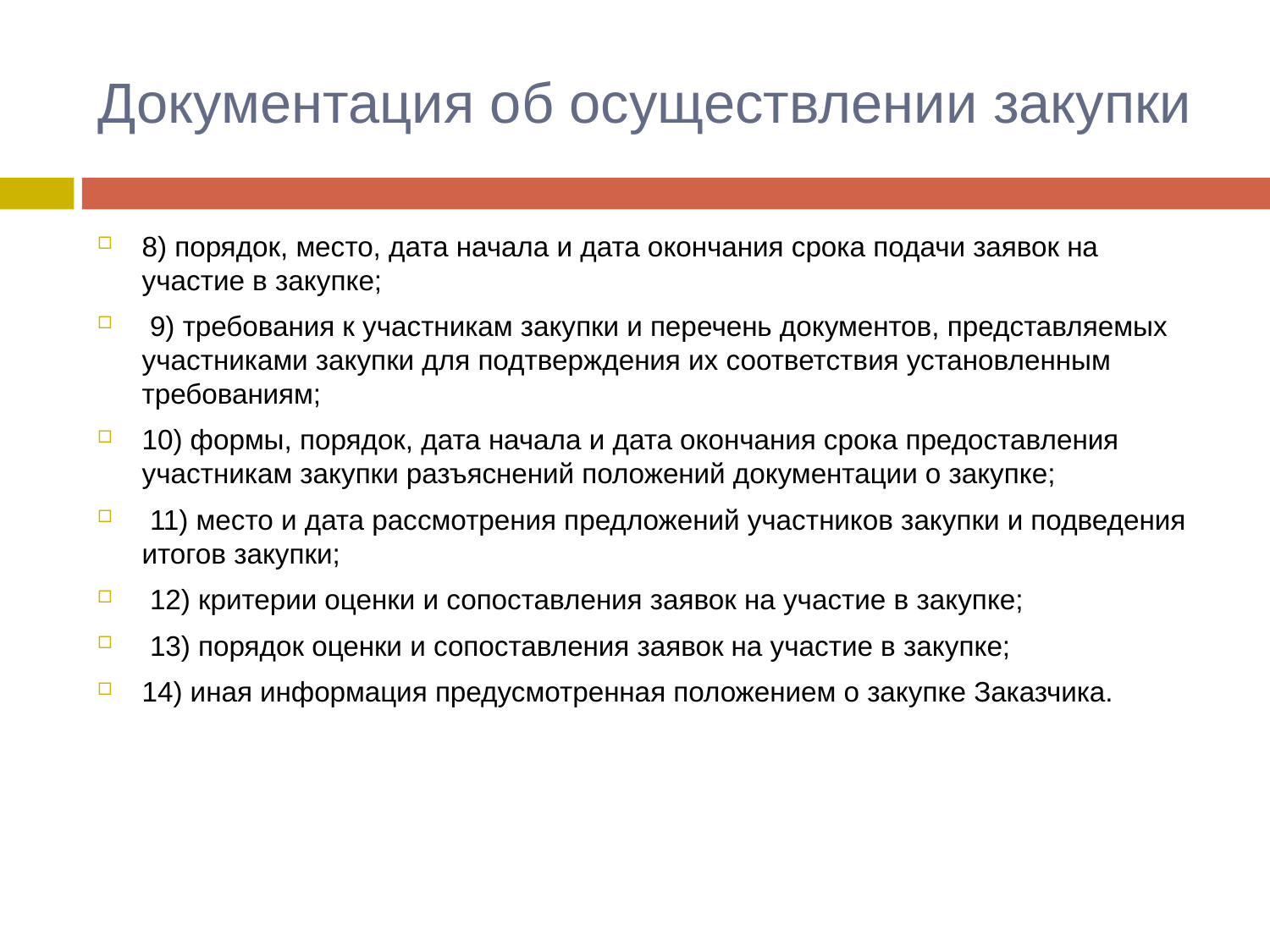

# Документация об осуществлении закупки
8) порядок, место, дата начала и дата окончания срока подачи заявок на участие в закупке;
 9) требования к участникам закупки и перечень документов, представляемых участниками закупки для подтверждения их соответствия установленным требованиям;
10) формы, порядок, дата начала и дата окончания срока предоставления участникам закупки разъяснений положений документации о закупке;
 11) место и дата рассмотрения предложений участников закупки и подведения итогов закупки;
 12) критерии оценки и сопоставления заявок на участие в закупке;
 13) порядок оценки и сопоставления заявок на участие в закупке;
14) иная информация предусмотренная положением о закупке Заказчика.